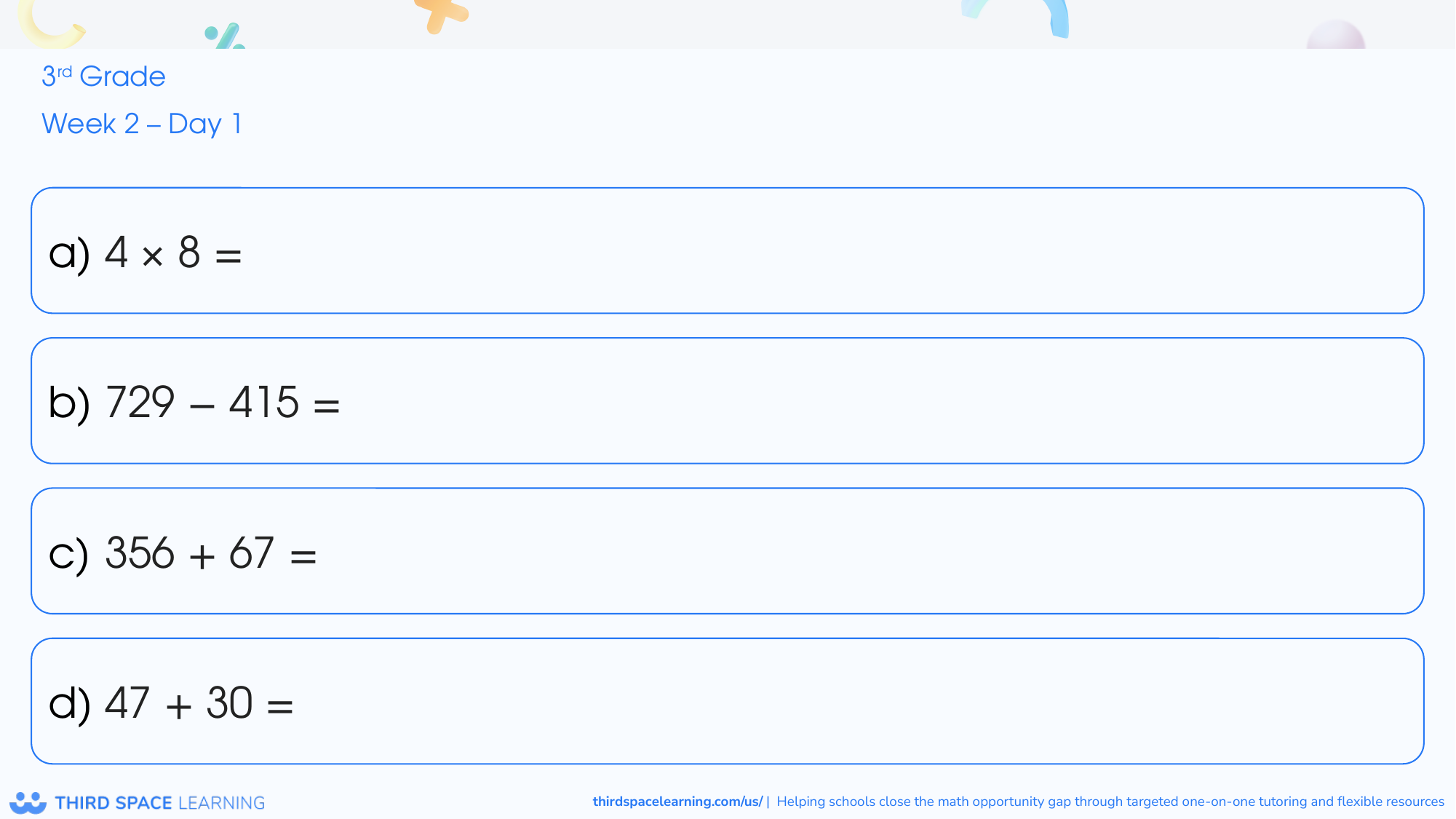

3rd Grade
Week 2 – Day 1
4 × 8 =
729 − 415 =
356 + 67 =
47 + 30 =